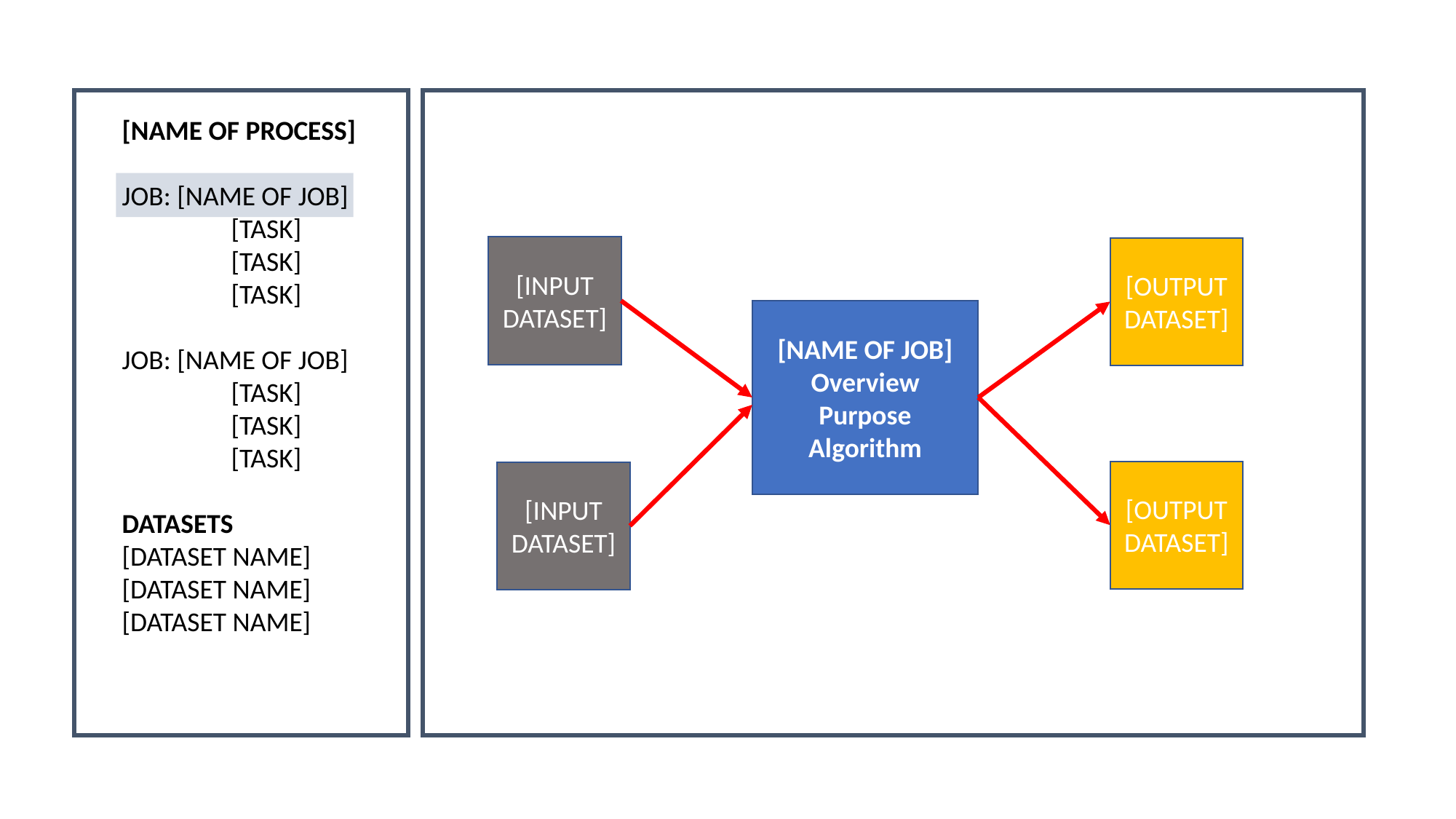

[NAME OF PROCESS]

JOB: [NAME OF JOB]
	[TASK]
	[TASK]
	[TASK]

JOB: [NAME OF JOB]
	[TASK]
	[TASK]
	[TASK]

DATASETS
[DATASET NAME]
[DATASET NAME]
[DATASET NAME]

[INPUT DATASET]
[OUTPUT DATASET]
[NAME OF JOB]
Overview
Purpose
Algorithm
[OUTPUT DATASET]
[INPUT DATASET]